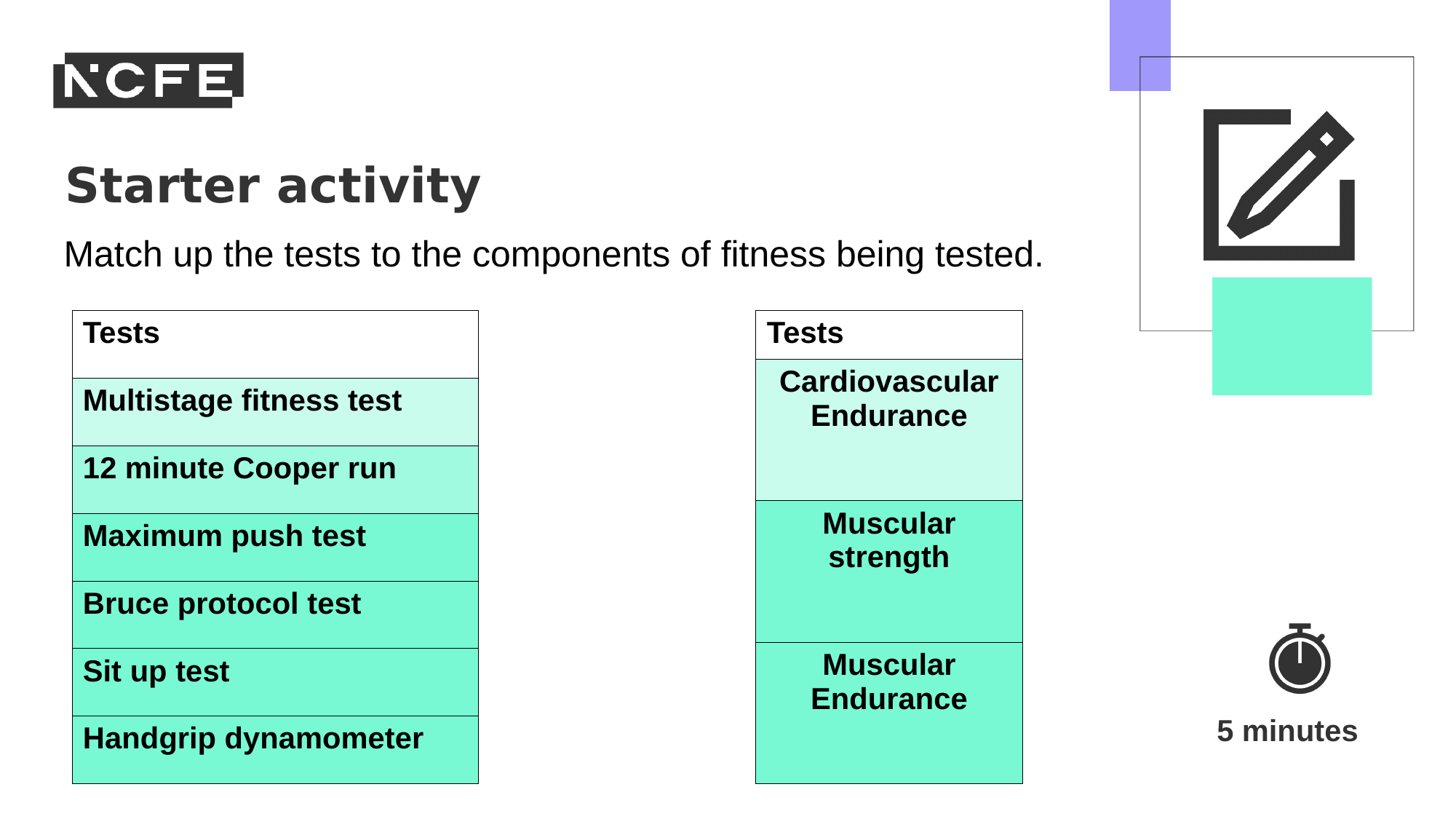

Match up the tests to the components of fitness being tested.
| Tests |
| --- |
| Cardiovascular Endurance |
| Muscular strength |
| Muscular Endurance |
| Tests |
| --- |
| Multistage fitness test |
| 12 minute Cooper run |
| Maximum push test |
| Bruce protocol test |
| Sit up test |
| Handgrip dynamometer |
5 minutes